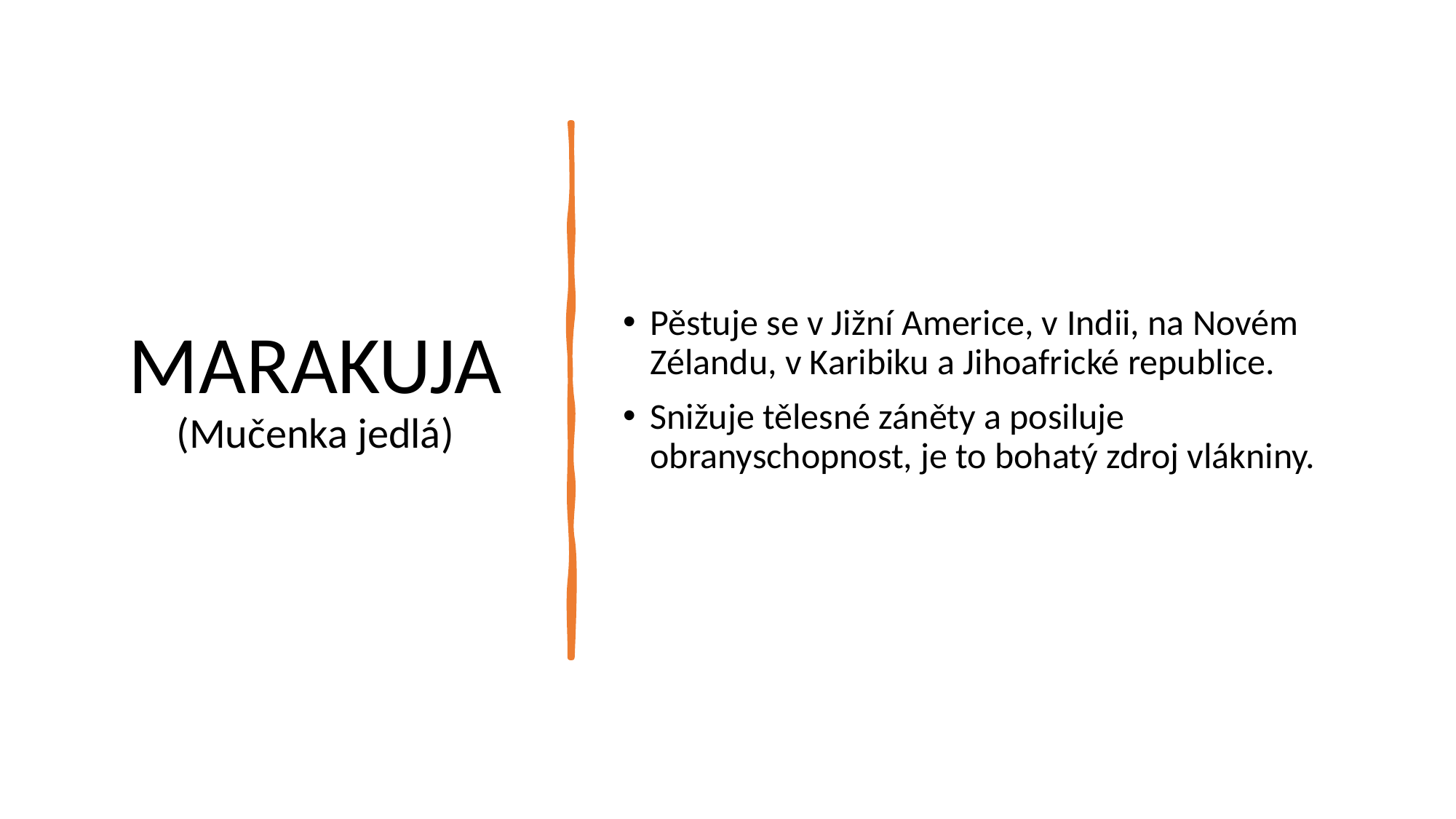

# MARAKUJA (Mučenka jedlá)
Pěstuje se v Jižní Americe, v Indii, na Novém Zélandu, v Karibiku a Jihoafrické republice.
Snižuje tělesné záněty a posiluje obranyschopnost, je to bohatý zdroj vlákniny.